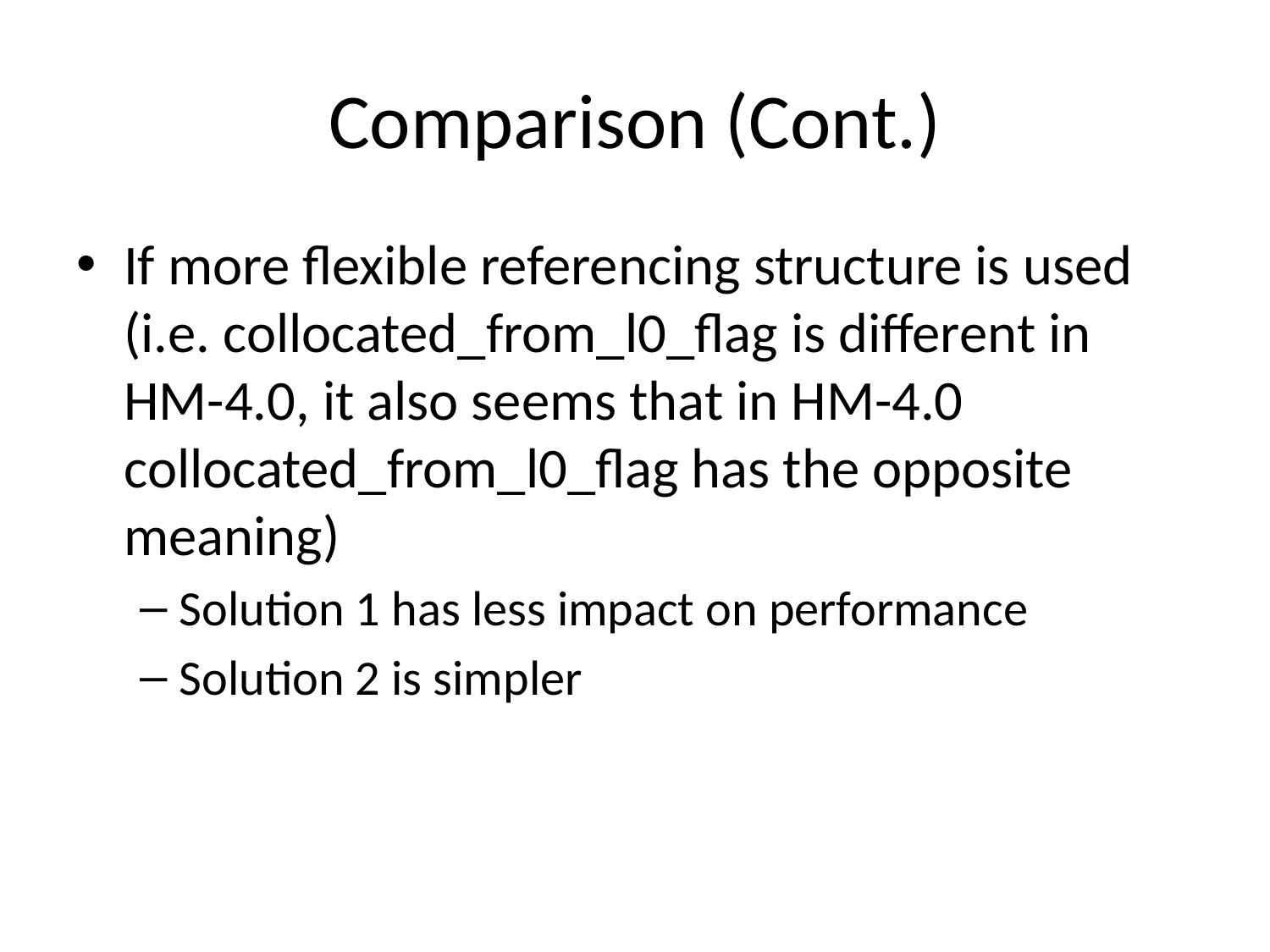

# Comparison (Cont.)
If more flexible referencing structure is used (i.e. collocated_from_l0_flag is different in HM-4.0, it also seems that in HM-4.0 collocated_from_l0_flag has the opposite meaning)
Solution 1 has less impact on performance
Solution 2 is simpler